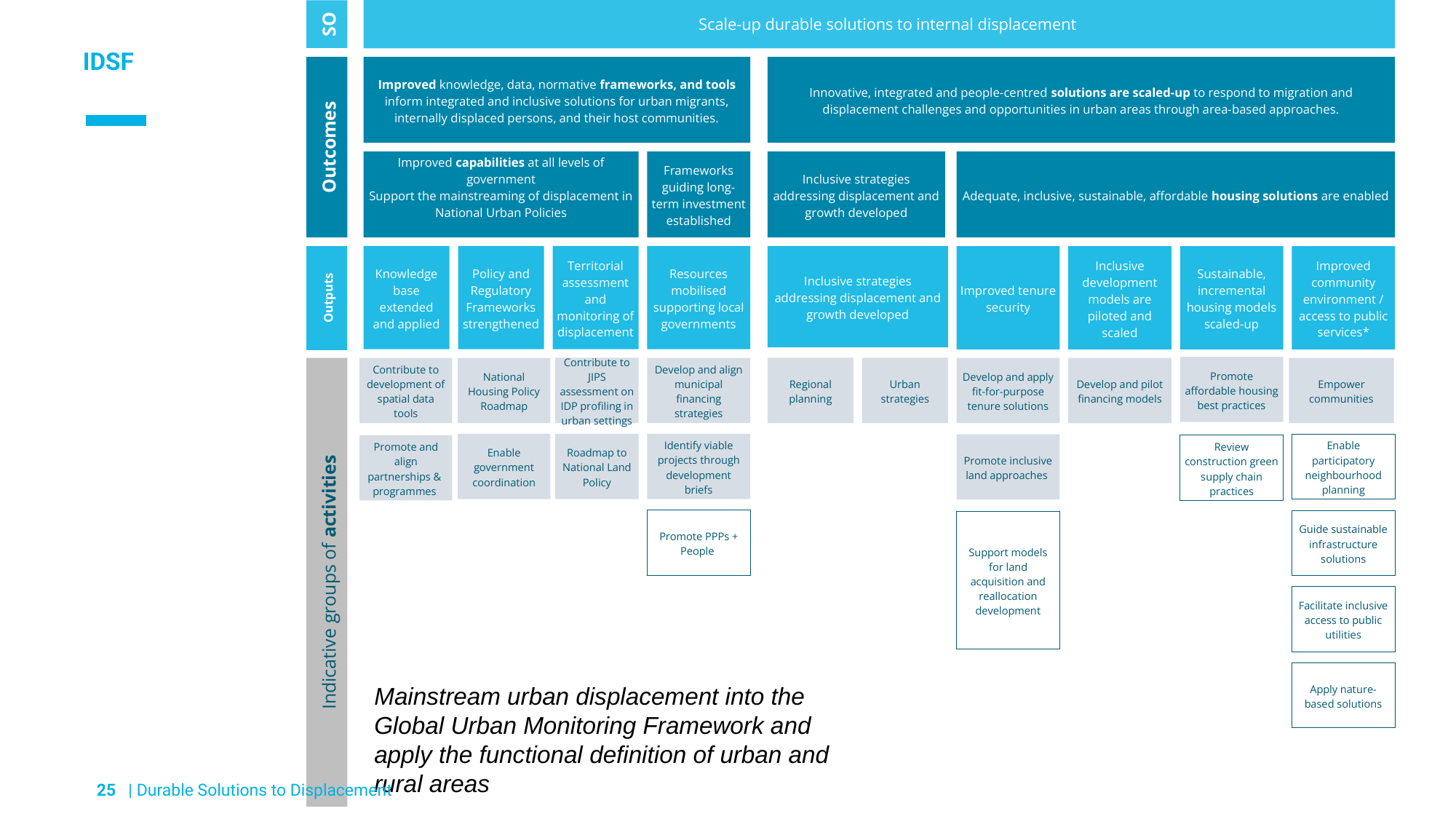

Scale-up durable solutions to internal displacement
SO
IDSF
Innovative, integrated and people-centred solutions are scaled-up to respond to migration and displacement challenges and opportunities in urban areas through area-based approaches.
Improved knowledge, data, normative frameworks, and tools inform integrated and inclusive solutions for urban migrants, internally displaced persons, and their host communities.
Outcomes
Improved capabilities at all levels of government
Support the mainstreaming of displacement in National Urban Policies

Frameworks guiding long-term investment established
Inclusive strategies addressing displacement and growth developed
Adequate, inclusive, sustainable, affordable housing solutions are enabled
Policy and Regulatory Frameworks strengthened
Territorial assessment and monitoring of displacement
Resources mobilised supporting local governments
Knowledge base extended and applied
Inclusive strategies addressing displacement and growth developed
Sustainable, incremental housing models scaled-up
Improved community environment / access to public services*
Improved tenure security
Inclusive development models are piloted and scaled
Outputs
Promote affordable housing best practices
Contribute to JIPS assessment on IDP profiling in urban settings
Develop and align municipal financing strategies
Regional planning
Urban strategies
Contribute to development of spatial data tools
National Housing Policy Roadmap
Empower communities
Develop and apply fit-for-purpose tenure solutions
Develop and pilot financing models
Enable government coordination
Roadmap to National Land Policy
Identify viable projects through development briefs
Promote inclusive land approaches
Promote and align partnerships &  programmes
Indicative groups of activities
Enable participatory neighbourhood planning
Review construction green supply chain practices
Promote PPPs + People
Guide sustainable infrastructure solutions
Support models for land acquisition and reallocation development
Facilitate inclusive access to public utilities
Apply nature-based solutions
IOM
Mainstream urban displacement into the Global Urban Monitoring Framework and apply the functional definition of urban and rural areas
25   | Durable Solutions to Displacement